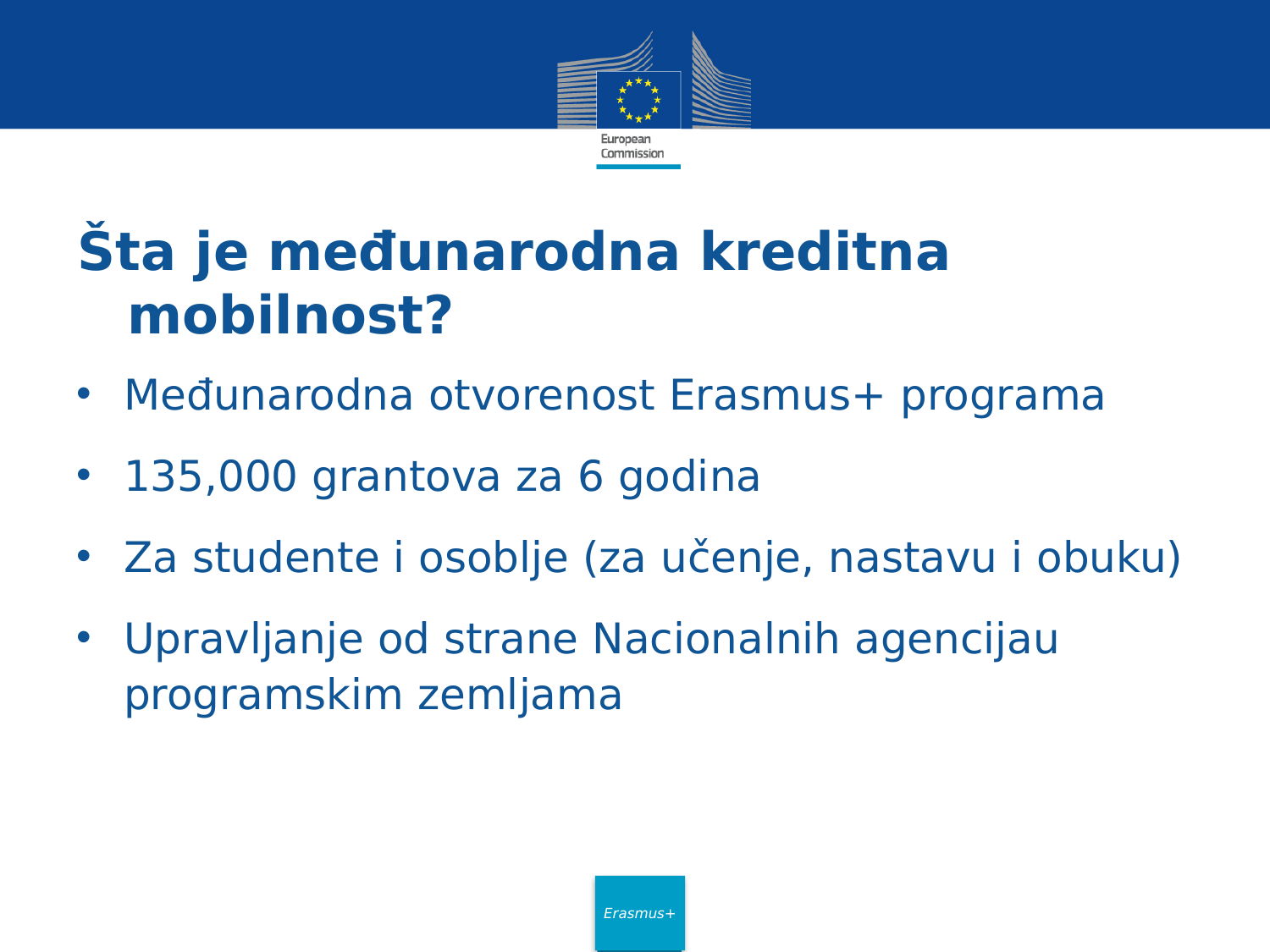

# Šta je međunarodna kreditna mobilnost?
Međunarodna otvorenost Erasmus+ programa
135,000 grantova za 6 godina
Za studente i osoblje (za učenje, nastavu i obuku)
Upravljanje od strane Nacionalnih agencijau programskim zemljama